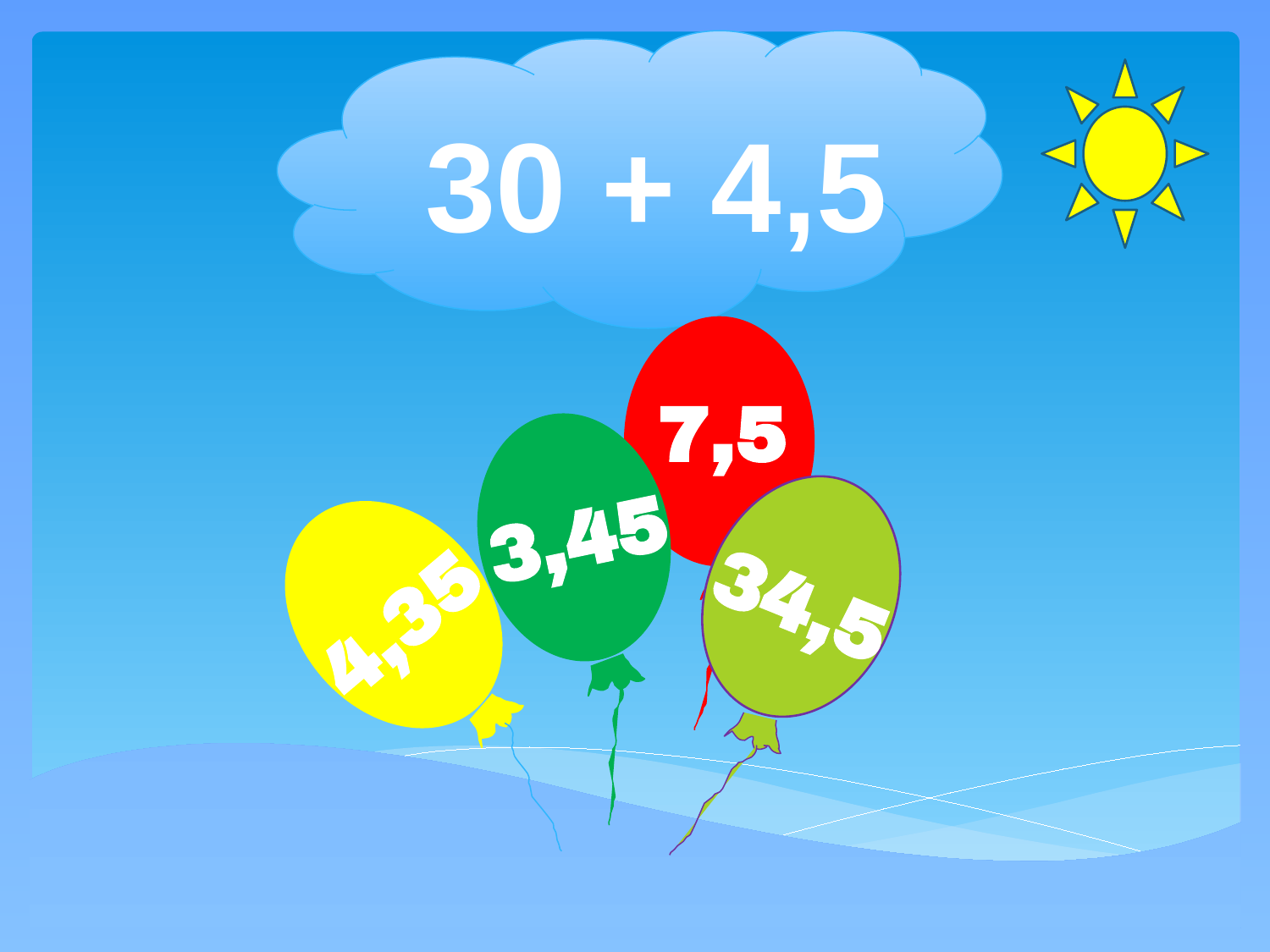

30 + 4,5

#

7,5

3,45

34,5

4,35